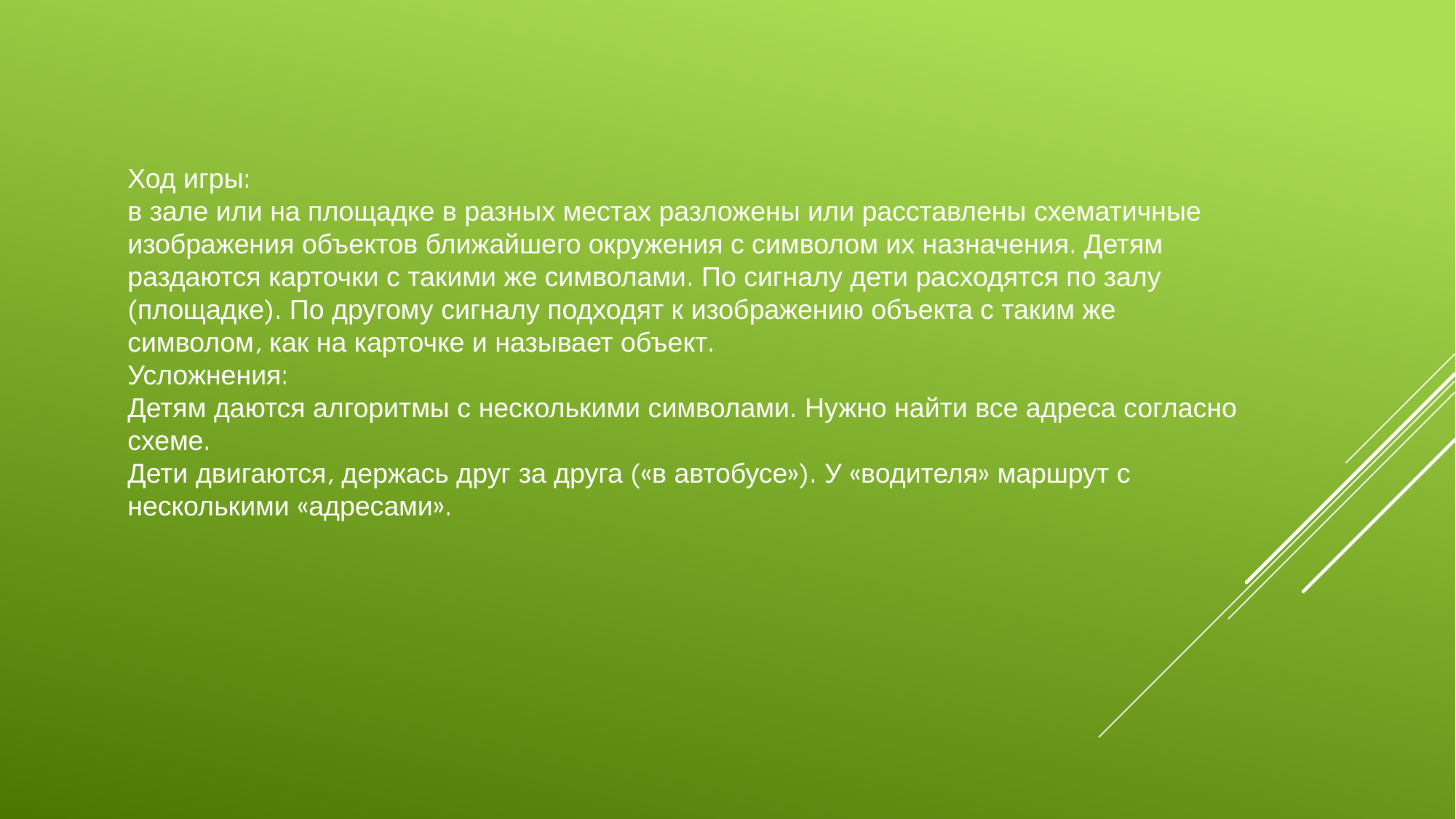

Ход игры:
в зале или на площадке в разных местах разложены или расставлены схематичные изображения объектов ближайшего окружения с символом их назначения. Детям раздаются карточки с такими же символами. По сигналу дети расходятся по залу (площадке). По другому сигналу подходят к изображению объекта с таким же символом, как на карточке и называет объект.
Усложнения:
Детям даются алгоритмы с несколькими символами. Нужно найти все адреса согласно схеме.
Дети двигаются, держась друг за друга («в автобусе»). У «водителя» маршрут с несколькими «адресами».